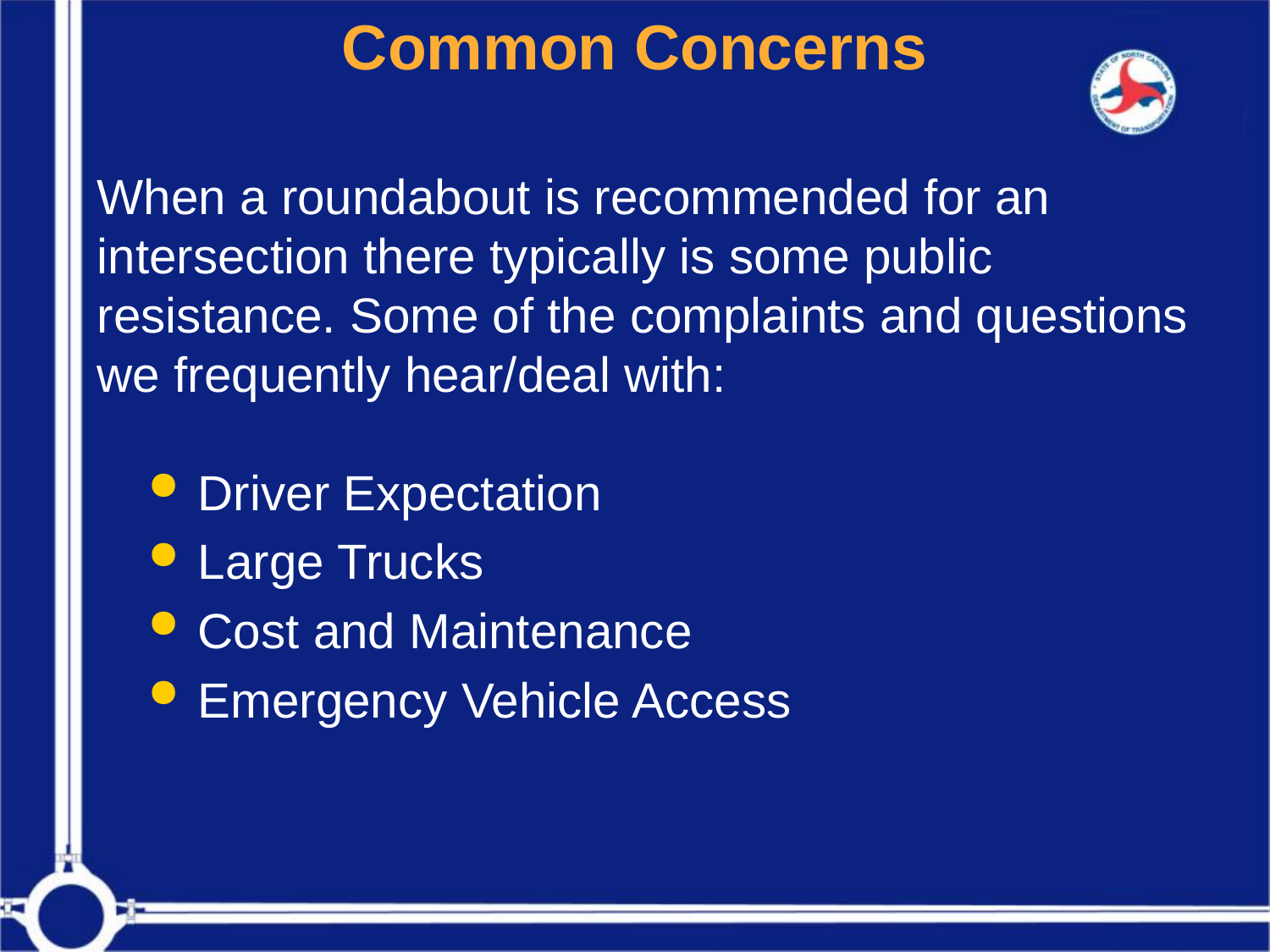

Common Concerns
When a roundabout is recommended for an intersection there typically is some public resistance. Some of the complaints and questions we frequently hear/deal with:
Driver Expectation
Large Trucks
Cost and Maintenance
Emergency Vehicle Access